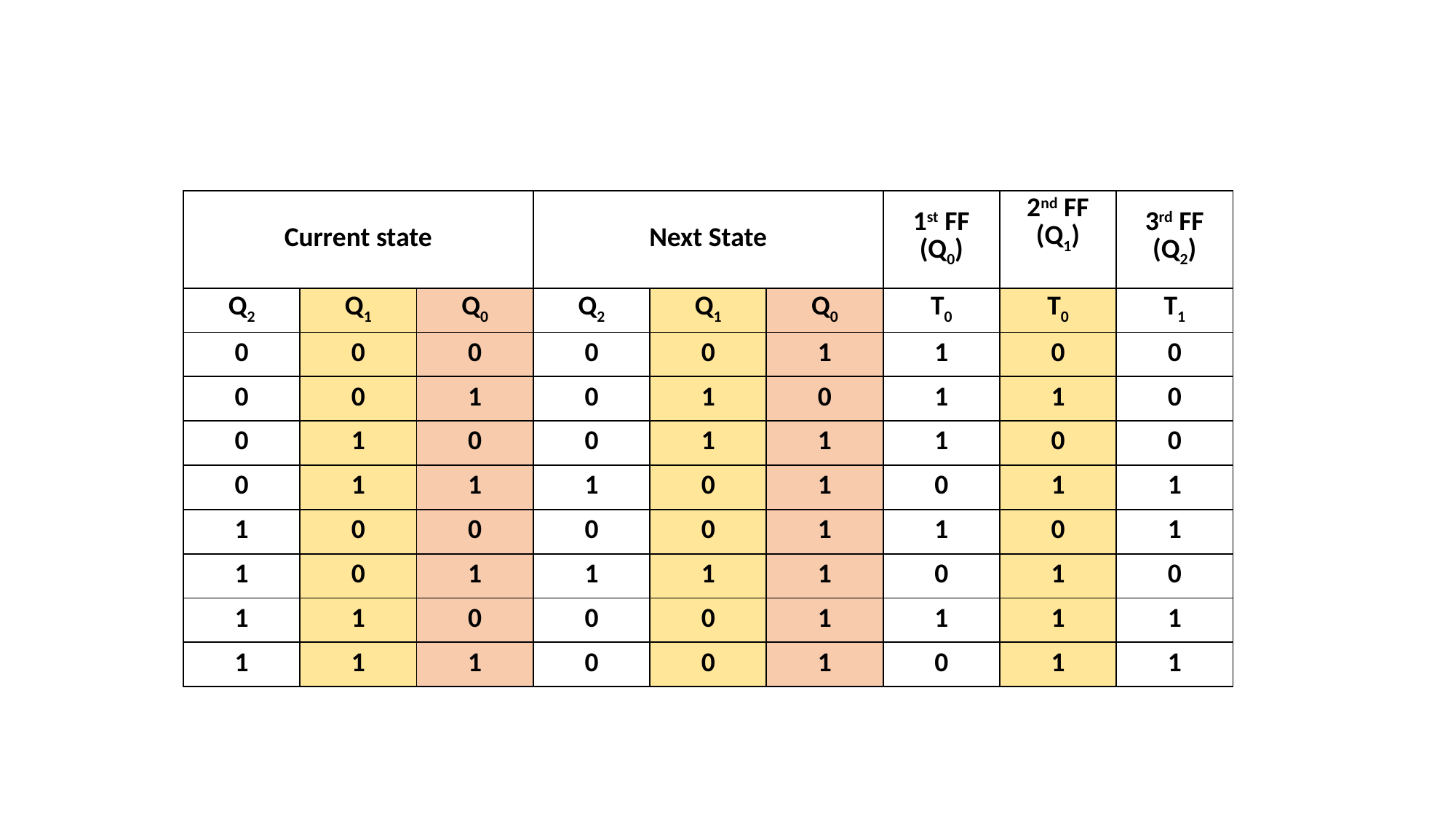

# Design Using T-FF
| Current state |  |  | Next State |  |  | 1st FF (Q0) | 2nd FF (Q1) | 3rd FF (Q2) |
| --- | --- | --- | --- | --- | --- | --- | --- | --- |
| Q2 | Q1 | Q0 | Q2 | Q1 | Q0 | T0 | T0 | T1 |
| 0 | 0 | 0 | 0 | 0 | 1 | 1 | 0 | 0 |
| 0 | 0 | 1 | 0 | 1 | 0 | 1 | 1 | 0 |
| 0 | 1 | 0 | 0 | 1 | 1 | 1 | 0 | 0 |
| 0 | 1 | 1 | 1 | 0 | 1 | 0 | 1 | 1 |
| 1 | 0 | 0 | 0 | 0 | 1 | 1 | 0 | 1 |
| 1 | 0 | 1 | 1 | 1 | 1 | 0 | 1 | 0 |
| 1 | 1 | 0 | 0 | 0 | 1 | 1 | 1 | 1 |
| 1 | 1 | 1 | 0 | 0 | 1 | 0 | 1 | 1 |